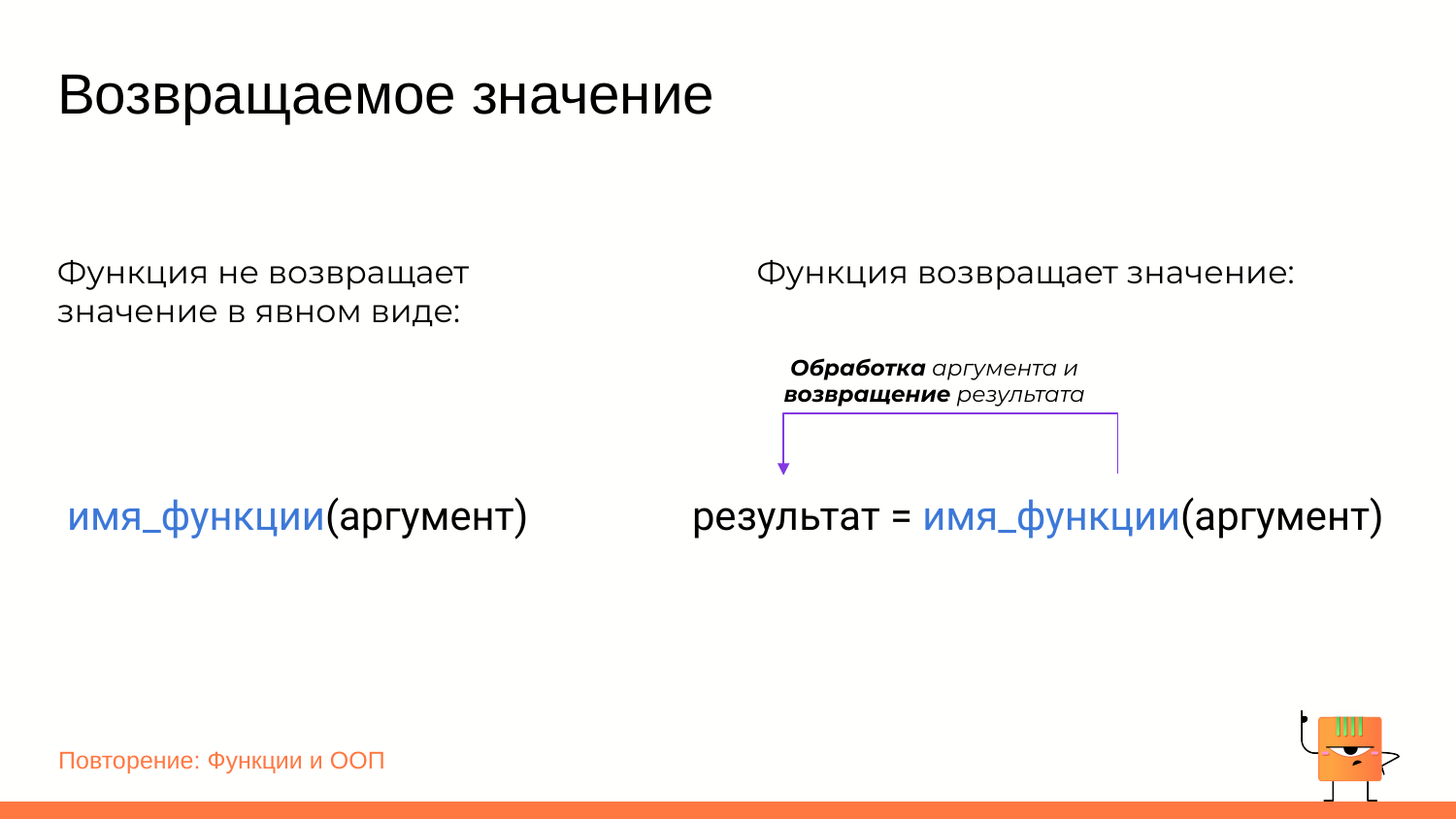

# Возвращаемое значение
Функция не возвращает значение в явном виде:
Функция возвращает значение:
Обработка аргумента и возвращение результата

имя_функции(аргумент)
результат = имя_функции(аргумент)
Повторение: Функции и ООП